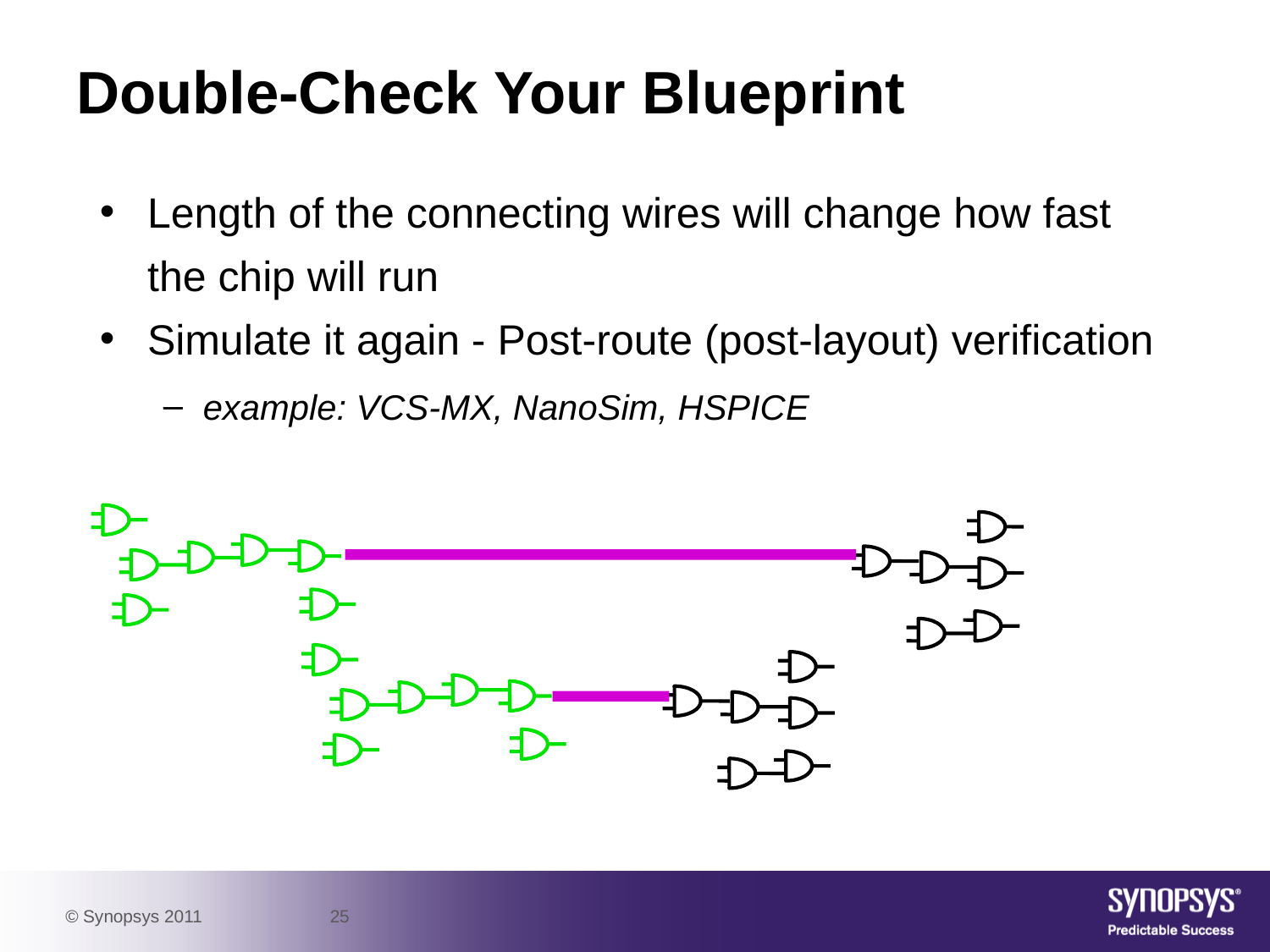

# Double-Check Your Blueprint
Length of the connecting wires will change how fast the chip will run
Simulate it again - Post-route (post-layout) verification
example: VCS-MX, NanoSim, HSPICE